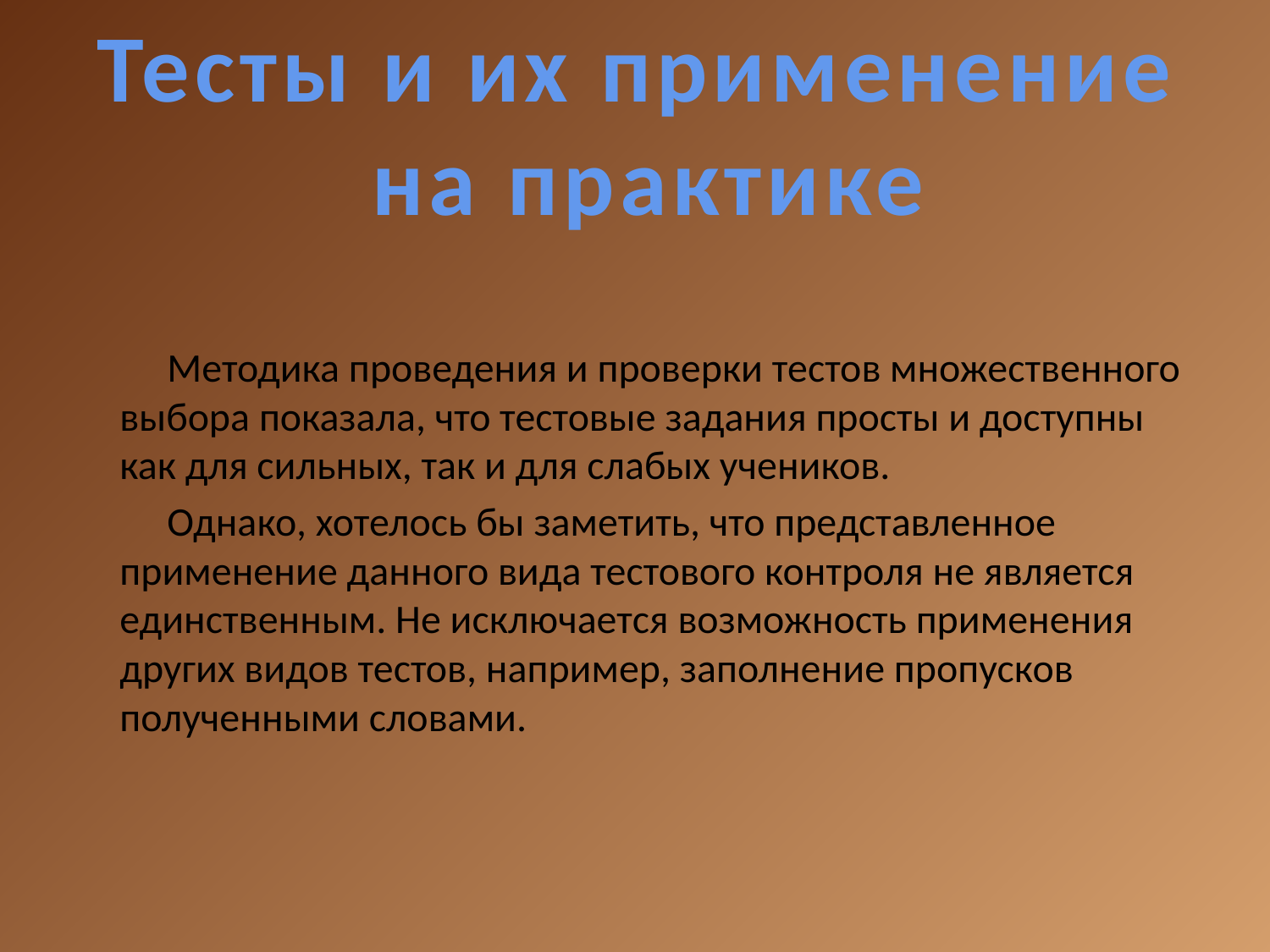

Тесты и их применение
 на практике
#

          Методика проведения и проверки тестов множественного выбора показала, что тестовые задания просты и доступны как для сильных, так и для слабых учеников.
          Однако, хотелось бы заметить, что представленное применение данного вида тестового контроля не является единственным. Не исключается возможность применения других видов тестов, например, заполнение пропусков полученными словами.